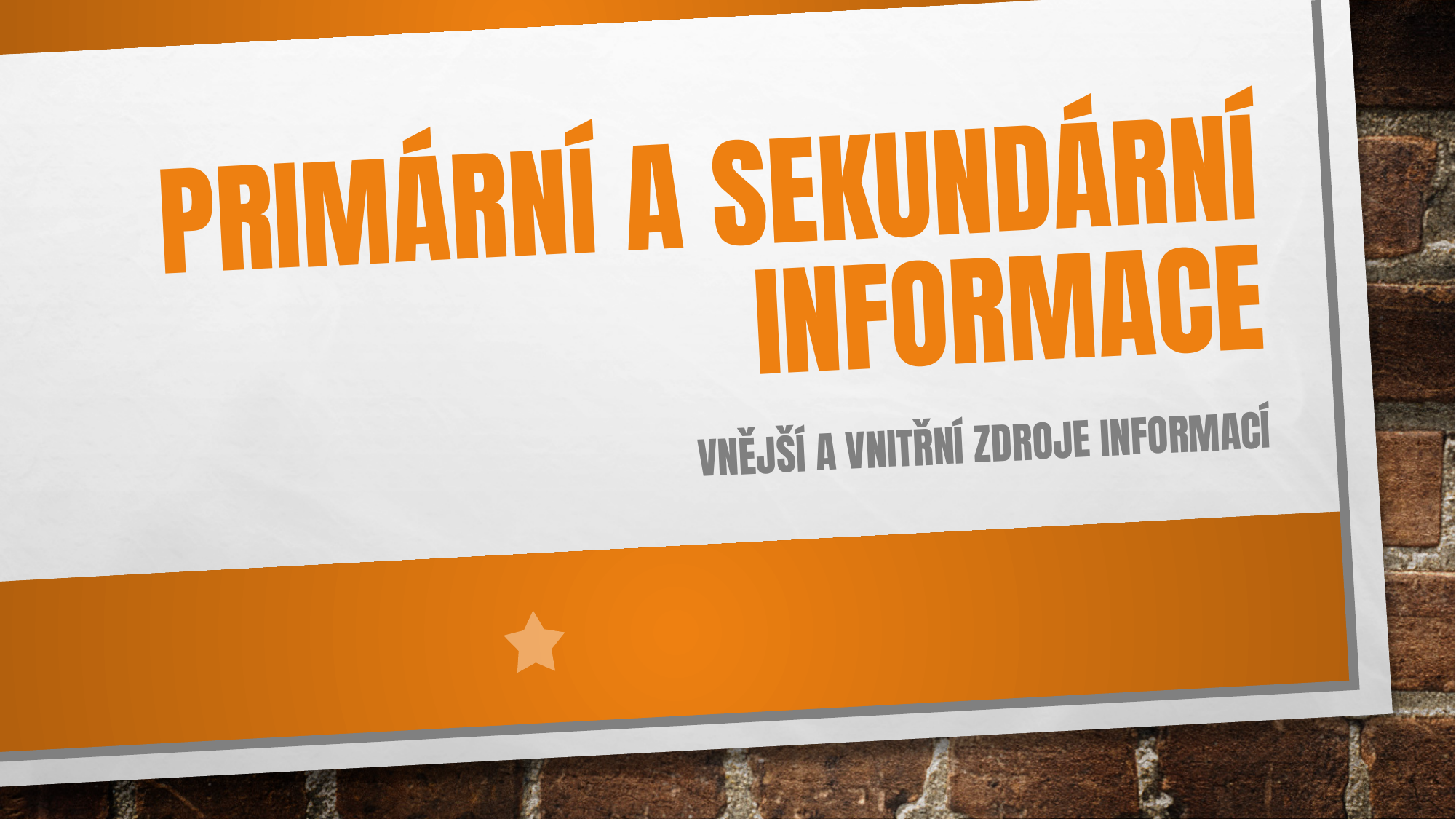

# Primární a sekundární informace
Vnější a vnitřní zdroje informací